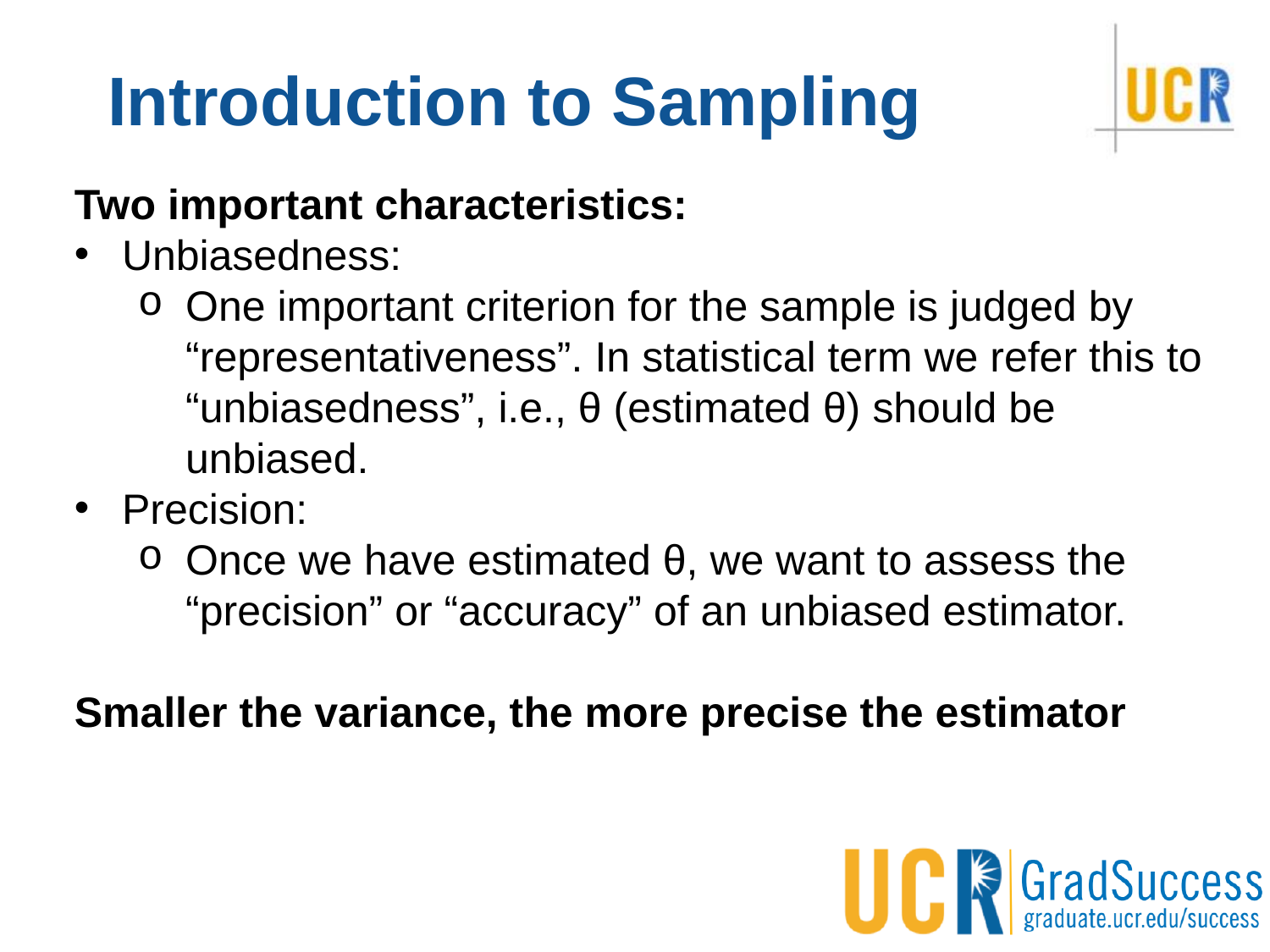

# Introduction to Sampling
Two important characteristics:
Unbiasedness:
One important criterion for the sample is judged by “representativeness”. In statistical term we refer this to “unbiasedness”, i.e., θ (estimated θ) should be unbiased.
Precision:
Once we have estimated θ, we want to assess the “precision” or “accuracy” of an unbiased estimator.

Smaller the variance, the more precise the estimator